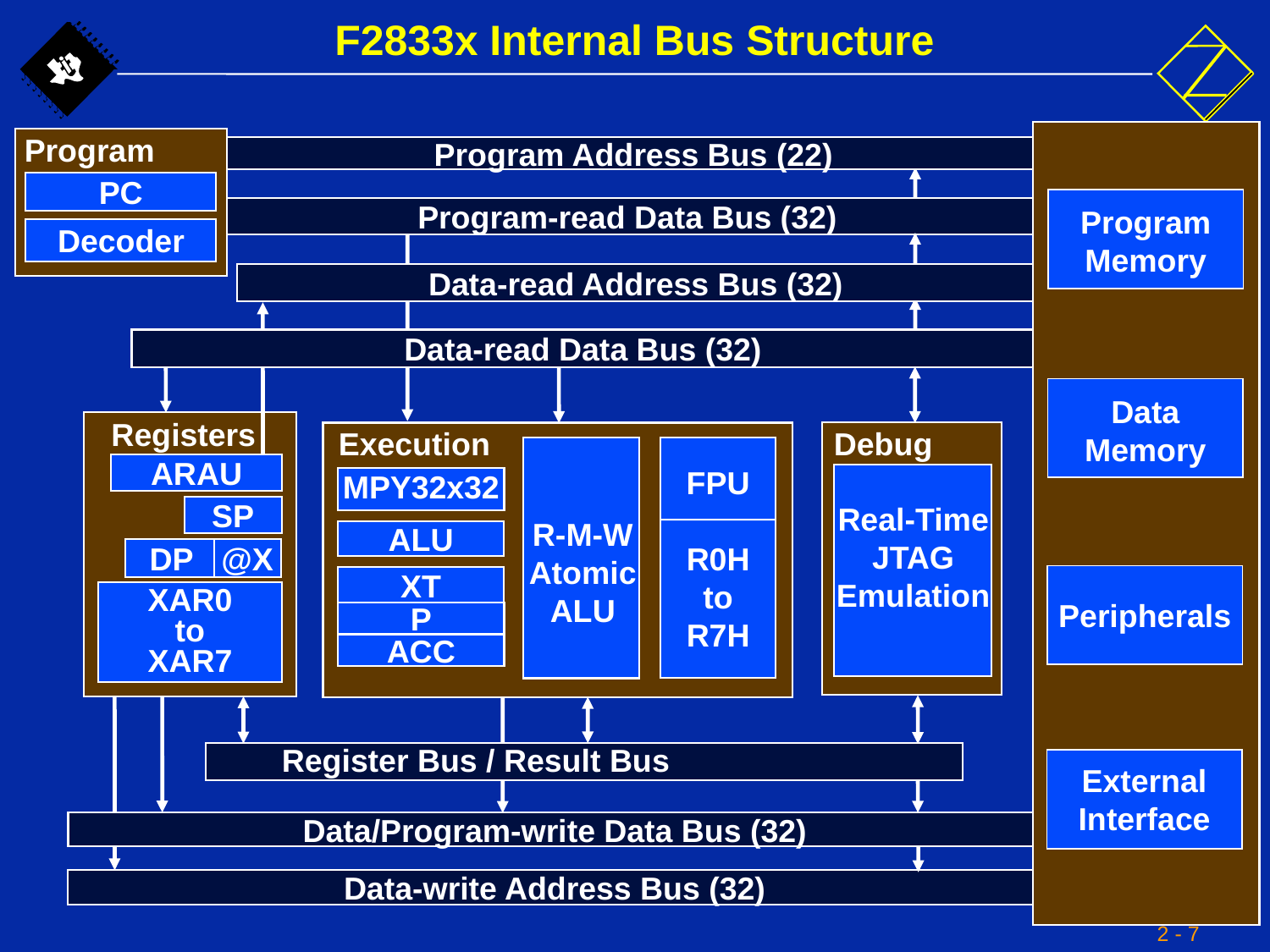

F2833x Internal Bus Structure

Program

Program Address Bus (22)

PC
Program
Memory

Program-read Data Bus (32)
Decoder

Data-read Address Bus (32)

Data-read Data Bus (32)

Data
Memory
Registers

Execution
Debug

ARAU
FPU

R0H
to
R7H

MPY32x32
Real-Time
JTAG
Emulation
SP
R-M-W
Atomic
ALU

ALU
DP
@X

Peripherals
XT
XAR0
to
XAR7
P
ACC

Register Bus / Result Bus

External
Interface

Data/Program-write Data Bus (32)

Data-write Address Bus (32)